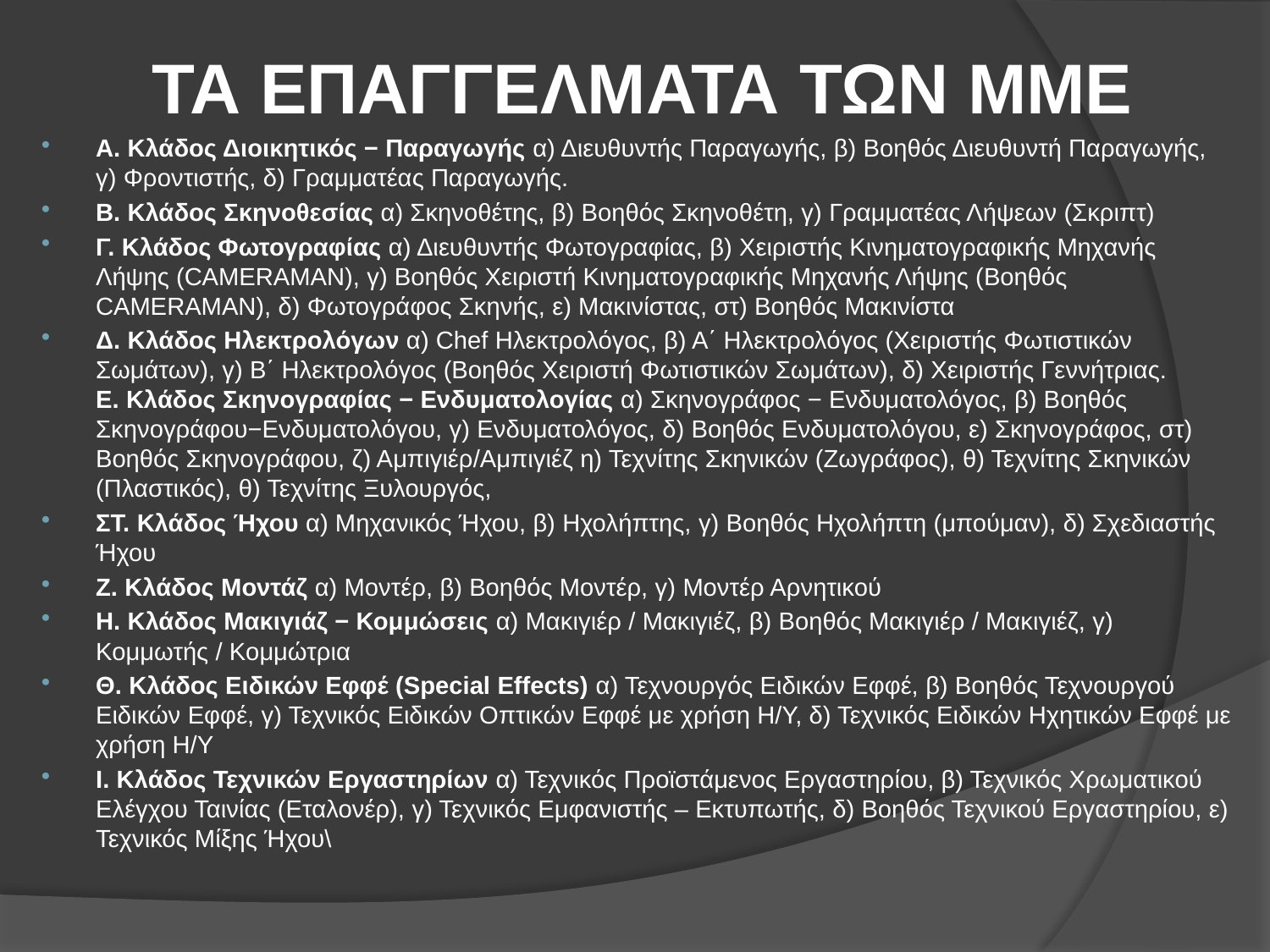

ΤΑ ΕΠΑΓΓΕΛΜΑΤΑ ΤΩΝ ΜΜΕ
#
Α. Κλάδος Διοικητικός − Παραγωγής α) Διευθυντής Παραγωγής, β) Βοηθός Διευθυντή Παραγωγής, γ) Φροντιστής, δ) Γραμματέας Παραγωγής.
Β. Κλάδος Σκηνοθεσίας α) Σκηνοθέτης, β) Βοηθός Σκηνοθέτη, γ) Γραμματέας Λήψεων (Σκριπτ)
Γ. Κλάδος Φωτογραφίας α) Διευθυντής Φωτογραφίας, β) Χειριστής Κινηματογραφικής Μηχανής Λήψης (CAMERAMAN), γ) Βοηθός Χειριστή Κινηματογραφικής Μηχανής Λήψης (Βοηθός CAMERAMAN), δ) Φωτογράφος Σκηνής, ε) Μακινίστας, στ) Βοηθός Μακινίστα
Δ. Κλάδος Ηλεκτρολόγων α) Chef Ηλεκτρολόγος, β) Α΄ Ηλεκτρολόγος (Χειριστής Φωτιστικών Σωμάτων), γ) Β΄ Ηλεκτρολόγος (Βοηθός Χειριστή Φωτιστικών Σωμάτων), δ) Χειριστής Γεννήτριας.
Ε. Κλάδος Σκηνογραφίας − Ενδυματολογίας α) Σκηνογράφος − Ενδυματολόγος, β) Βοηθός Σκηνογράφου−Ενδυματολόγου, γ) Ενδυματολόγος, δ) Βοηθός Ενδυματολόγου, ε) Σκηνογράφος, στ) Βοηθός Σκηνογράφου, ζ) Αμπιγιέρ/Αμπιγιέζ η) Τεχνίτης Σκηνικών (Ζωγράφος), θ) Τεχνίτης Σκηνικών (Πλαστικός), θ) Τεχνίτης Ξυλουργός,
ΣΤ. Κλάδος Ήχου α) Μηχανικός Ήχου, β) Ηχολήπτης, γ) Βοηθός Ηχολήπτη (μπούμαν), δ) Σχεδιαστής Ήχου
Ζ. Κλάδος Μοντάζ α) Μοντέρ, β) Βοηθός Μοντέρ, γ) Μοντέρ Αρνητικού
Η. Κλάδος Μακιγιάζ − Κομμώσεις α) Μακιγιέρ / Μακιγιέζ, β) Βοηθός Μακιγιέρ / Μακιγιέζ, γ) Κομμωτής / Κομμώτρια
Θ. Κλάδος Ειδικών Εφφέ (Special Effects) α) Τεχνουργός Ειδικών Εφφέ, β) Βοηθός Τεχνουργού Ειδικών Εφφέ, γ) Τεχνικός Ειδικών Οπτικών Εφφέ με χρήση Η/Υ, δ) Τεχνικός Ειδικών Ηχητικών Εφφέ με χρήση Η/Υ
Ι. Κλάδος Τεχνικών Εργαστηρίων α) Τεχνικός Προϊστάμενος Εργαστηρίου, β) Τεχνικός Xρωματικού Ελέγχου Ταινίας (Εταλονέρ), γ) Τεχνικός Εμφανιστής – Εκτυπωτής, δ) Βοηθός Τεχνικού Εργαστηρίου, ε) Τεχνικός Μίξης Ήχου\